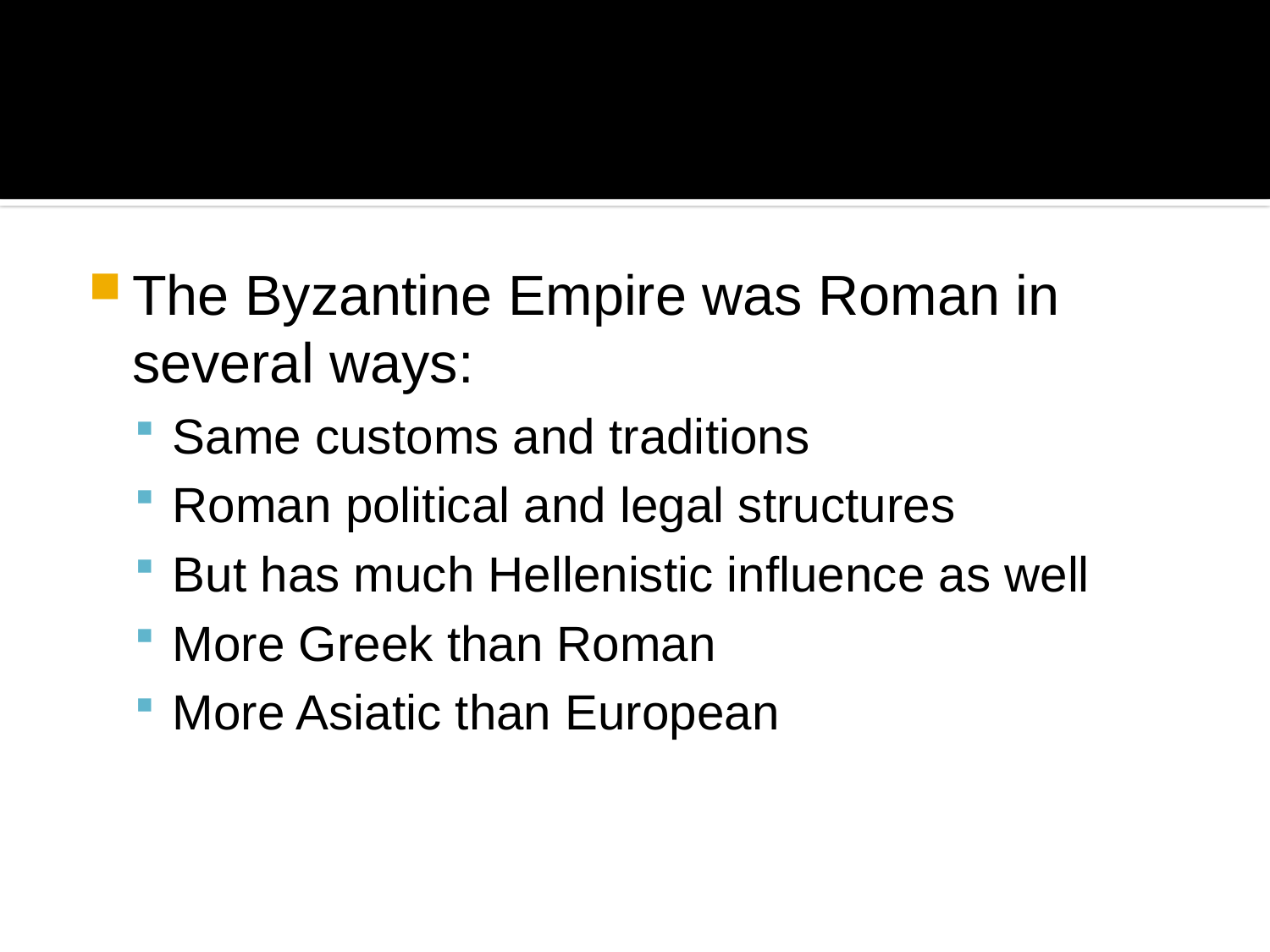

#
The Byzantine Empire was Roman in several ways:
Same customs and traditions
Roman political and legal structures
But has much Hellenistic influence as well
More Greek than Roman
More Asiatic than European